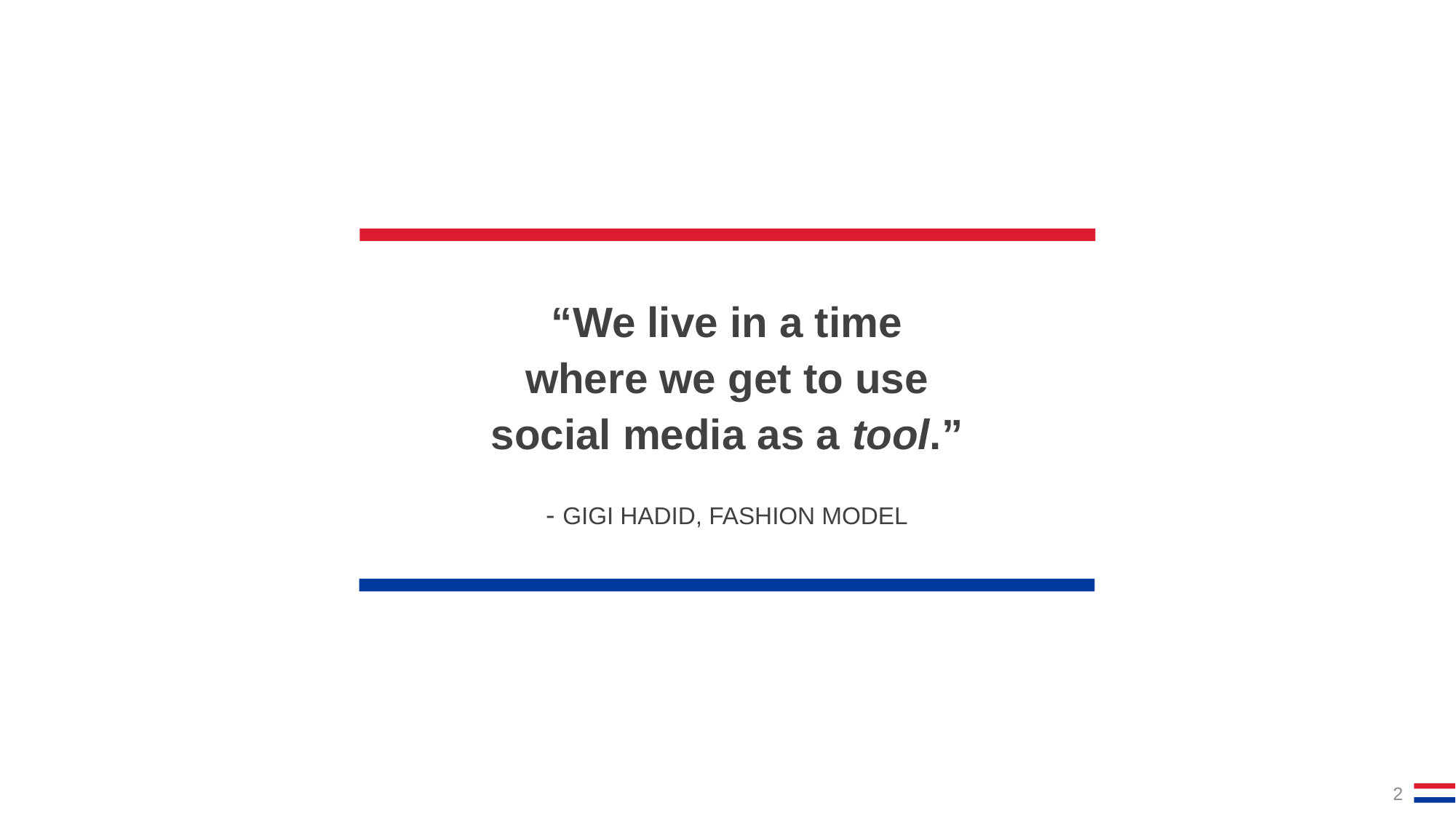

“We live in a time
where we get to use
social media as a tool.”

- GIGI HADID, FASHION MODEL

2